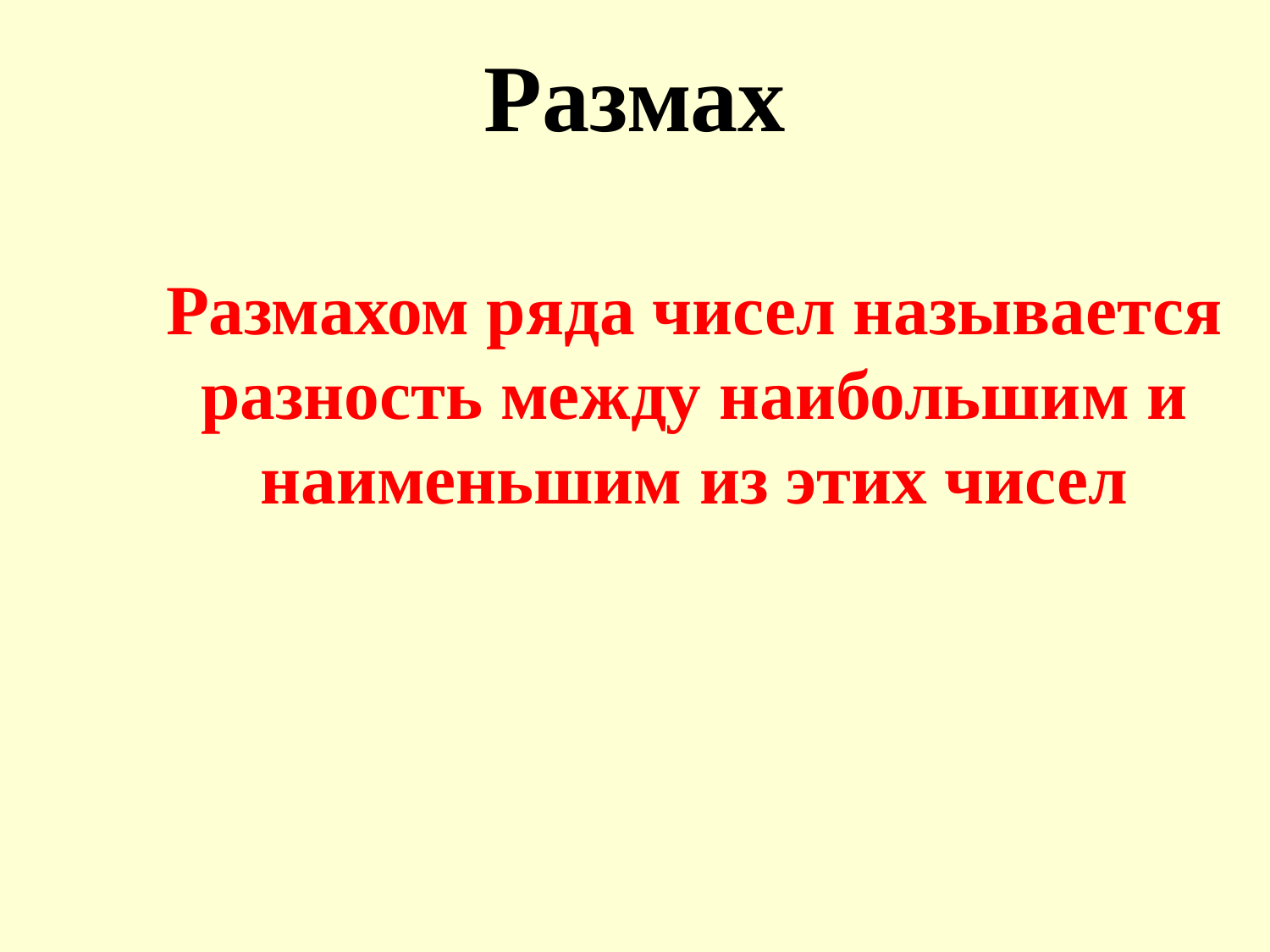

Размах
Размахом ряда чисел называется разность между наибольшим и наименьшим из этих чисел